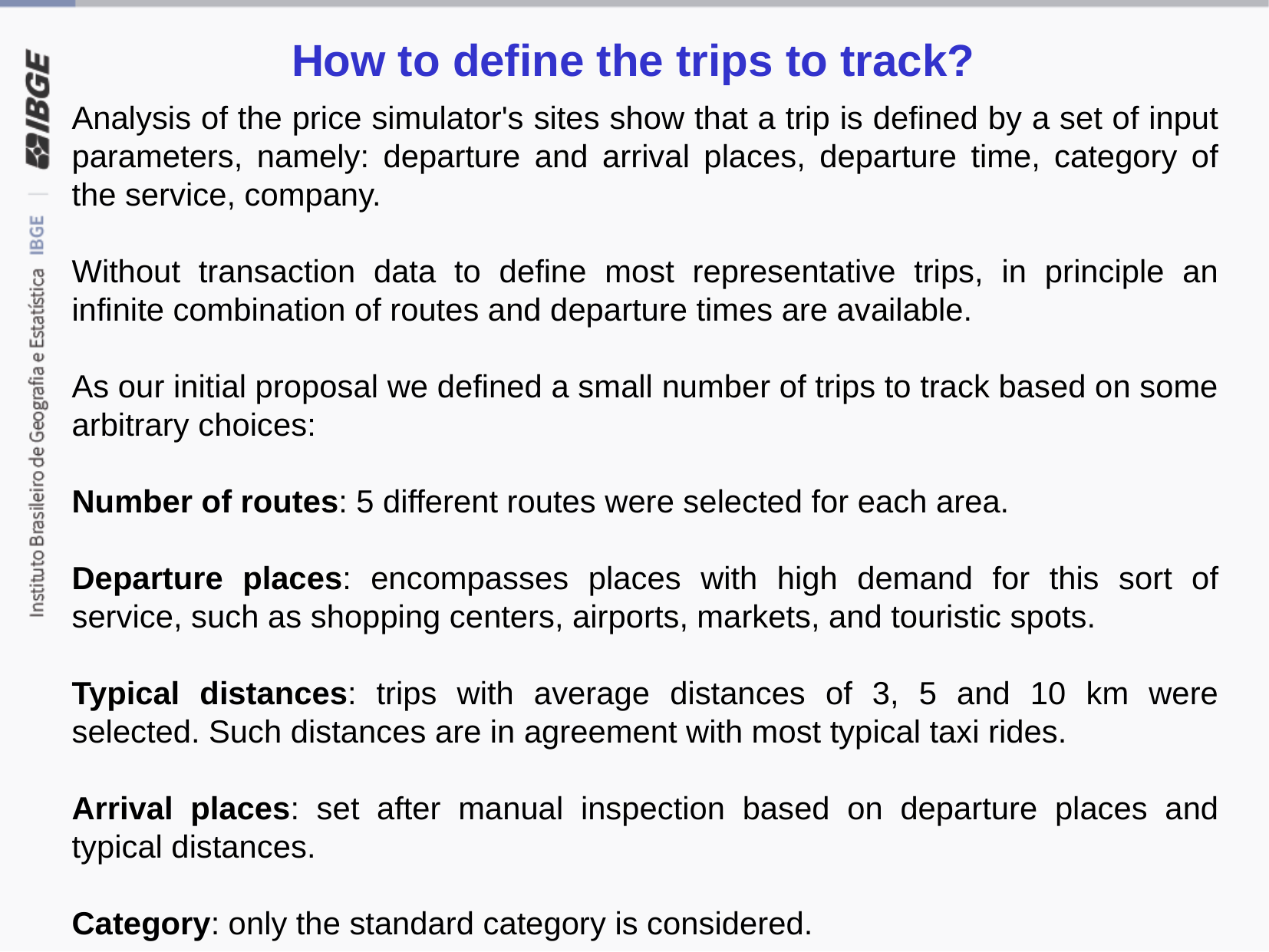

How to define the trips to track?
Analysis of the price simulator's sites show that a trip is defined by a set of input parameters, namely: departure and arrival places, departure time, category of the service, company.

Without transaction data to define most representative trips, in principle an infinite combination of routes and departure times are available.

As our initial proposal we defined a small number of trips to track based on some arbitrary choices:

Number of routes: 5 different routes were selected for each area.

Departure places: encompasses places with high demand for this sort of service, such as shopping centers, airports, markets, and touristic spots.

Typical distances: trips with average distances of 3, 5 and 10 km were selected. Such distances are in agreement with most typical taxi rides.

Arrival places: set after manual inspection based on departure places and typical distances.

Category: only the standard category is considered.